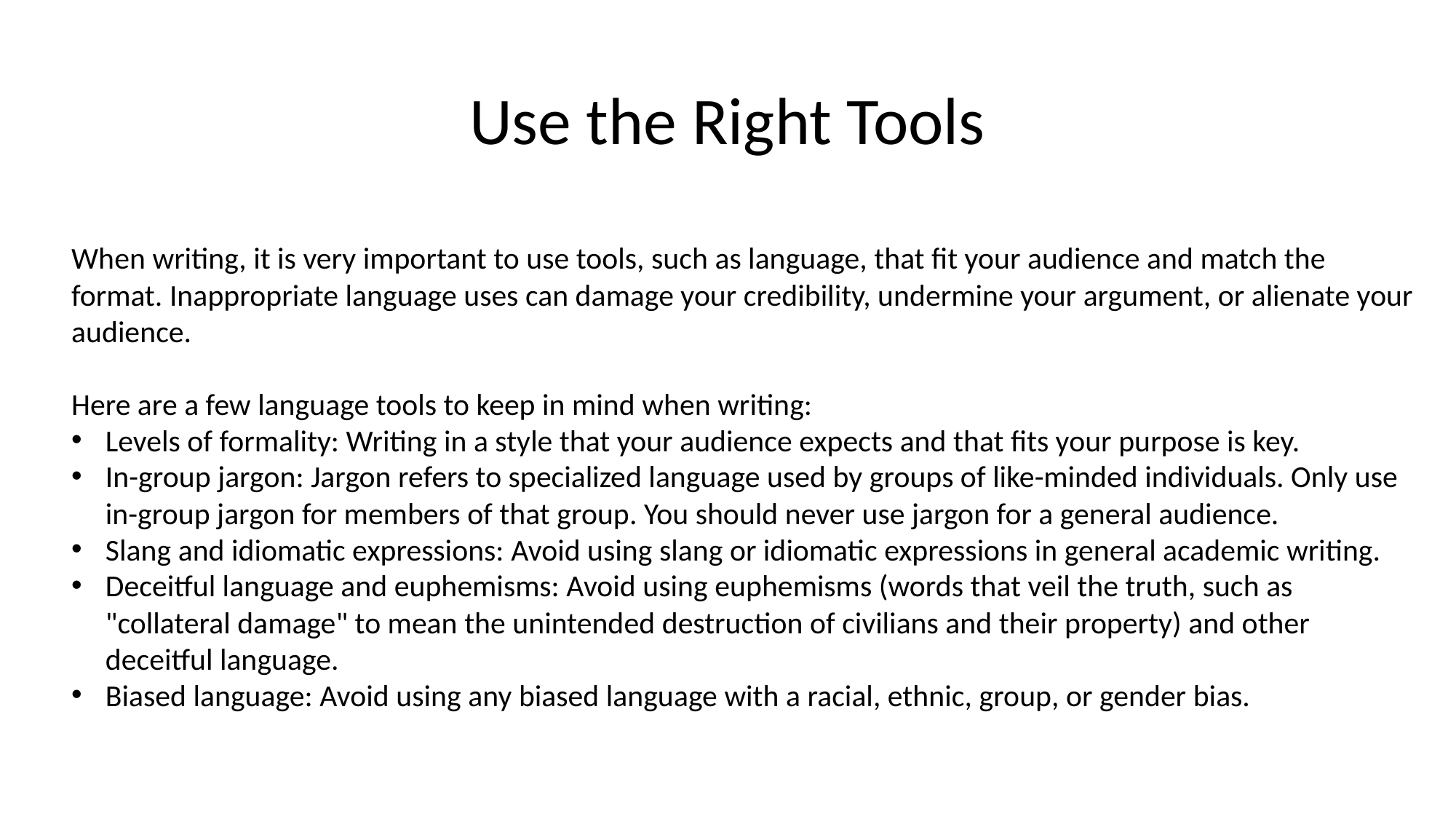

# Use the Right Tools
When writing, it is very important to use tools, such as language, that fit your audience and match the format. Inappropriate language uses can damage your credibility, undermine your argument, or alienate your audience.

Here are a few language tools to keep in mind when writing:
Levels of formality: Writing in a style that your audience expects and that fits your purpose is key.
In-group jargon: Jargon refers to specialized language used by groups of like-minded individuals. Only use in-group jargon for members of that group. You should never use jargon for a general audience.
Slang and idiomatic expressions: Avoid using slang or idiomatic expressions in general academic writing.
Deceitful language and euphemisms: Avoid using euphemisms (words that veil the truth, such as "collateral damage" to mean the unintended destruction of civilians and their property) and other deceitful language.
Biased language: Avoid using any biased language with a racial, ethnic, group, or gender bias.